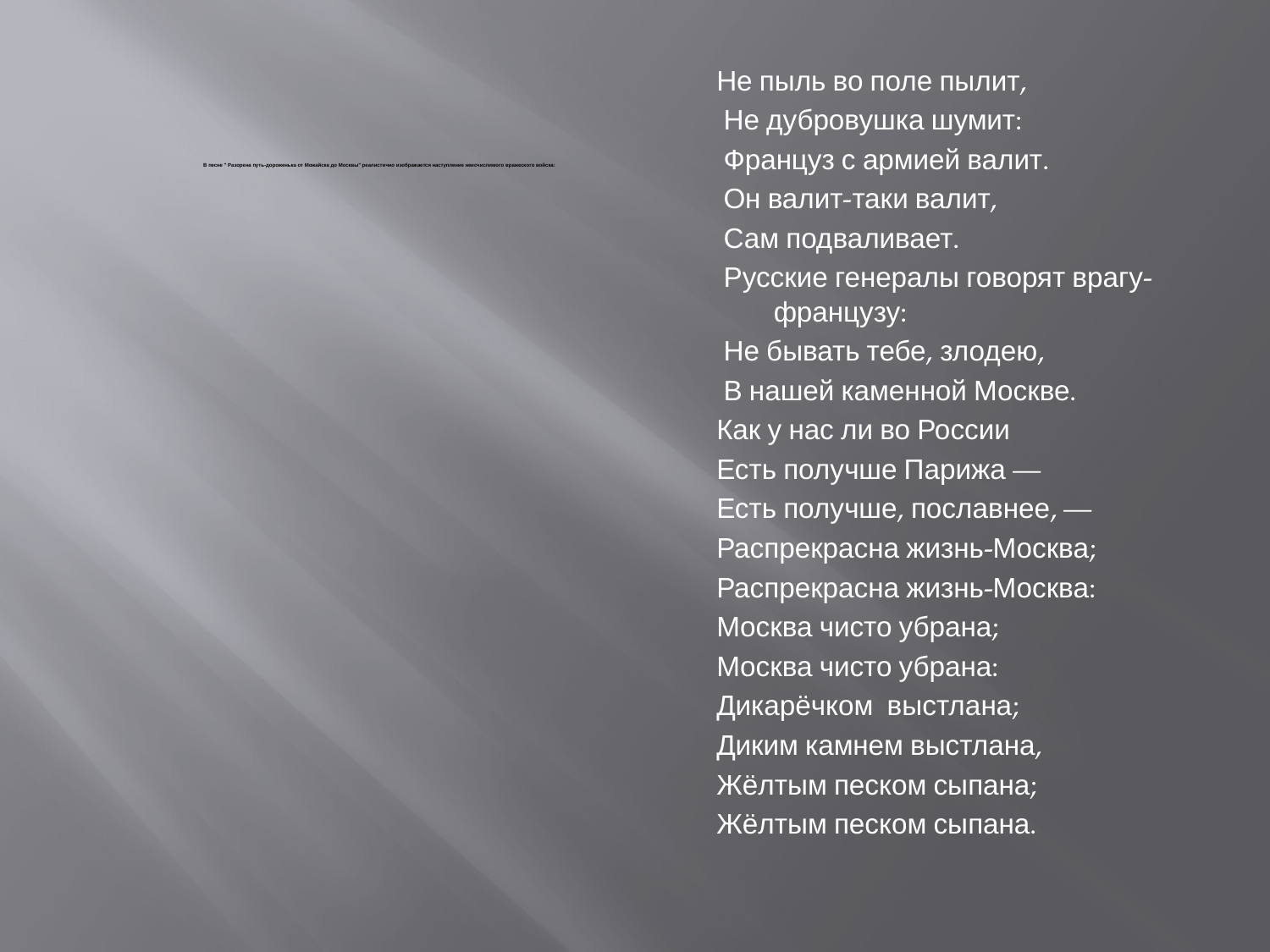

Не пыль во поле пылит,
 Не дубровушка шумит:
 Француз с армией валит.
 Он валит-таки валит,
 Сам подваливает.
 Русские генералы говорят врагу-французу:
 Не бывать тебе, злодею,
 В нашей каменной Москве.
Как у нас ли во России
Есть получше Парижа —
Есть получше, пославнее, —
Распрекрасна жизнь-Москва;
Распрекрасна жизнь-Москва:
Москва чисто убрана;
Москва чисто убрана:
Дикарёчком  выстлана;
Диким камнем выстлана,
Жёлтым песком сыпана;
Жёлтым песком сыпана.
# В песне " Разорена путь-дороженька от Можайска до Москвы" реалистично изображается наступление неисчислимого вражеского войска: